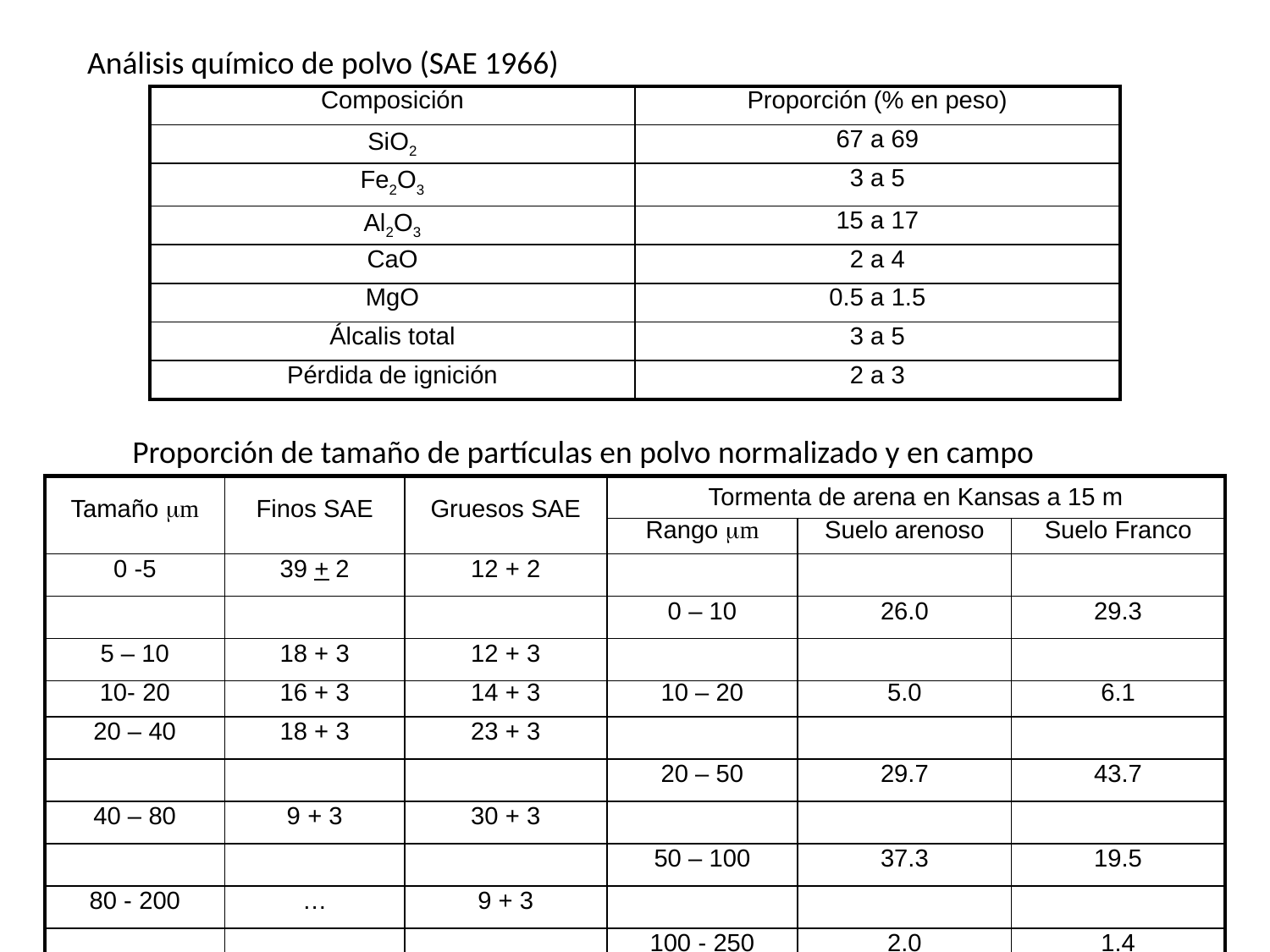

Análisis químico de polvo (SAE 1966)
| Composición | Proporción (% en peso) |
| --- | --- |
| SiO2 | 67 a 69 |
| Fe2O3 | 3 a 5 |
| Al2O3 | 15 a 17 |
| CaO | 2 a 4 |
| MgO | 0.5 a 1.5 |
| Álcalis total | 3 a 5 |
| Pérdida de ignición | 2 a 3 |
Proporción de tamaño de partículas en polvo normalizado y en campo
| Tamaño μm | Finos SAE | Gruesos SAE | Tormenta de arena en Kansas a 15 m |  |  |
| --- | --- | --- | --- | --- | --- |
|  |  |  | Rango μm | Suelo arenoso | Suelo Franco |
| 0 -5 | 39 + 2 | 12 + 2 |  |  |  |
|  |  |  | 0 – 10 | 26.0 | 29.3 |
| 5 – 10 | 18 + 3 | 12 + 3 |  |  |  |
| 10- 20 | 16 + 3 | 14 + 3 | 10 – 20 | 5.0 | 6.1 |
| 20 – 40 | 18 + 3 | 23 + 3 |  |  |  |
|  |  |  | 20 – 50 | 29.7 | 43.7 |
| 40 – 80 | 9 + 3 | 30 + 3 |  |  |  |
|  |  |  | 50 – 100 | 37.3 | 19.5 |
| 80 - 200 | … | 9 + 3 |  |  |  |
|  |  |  | 100 - 250 | 2.0 | 1.4 |